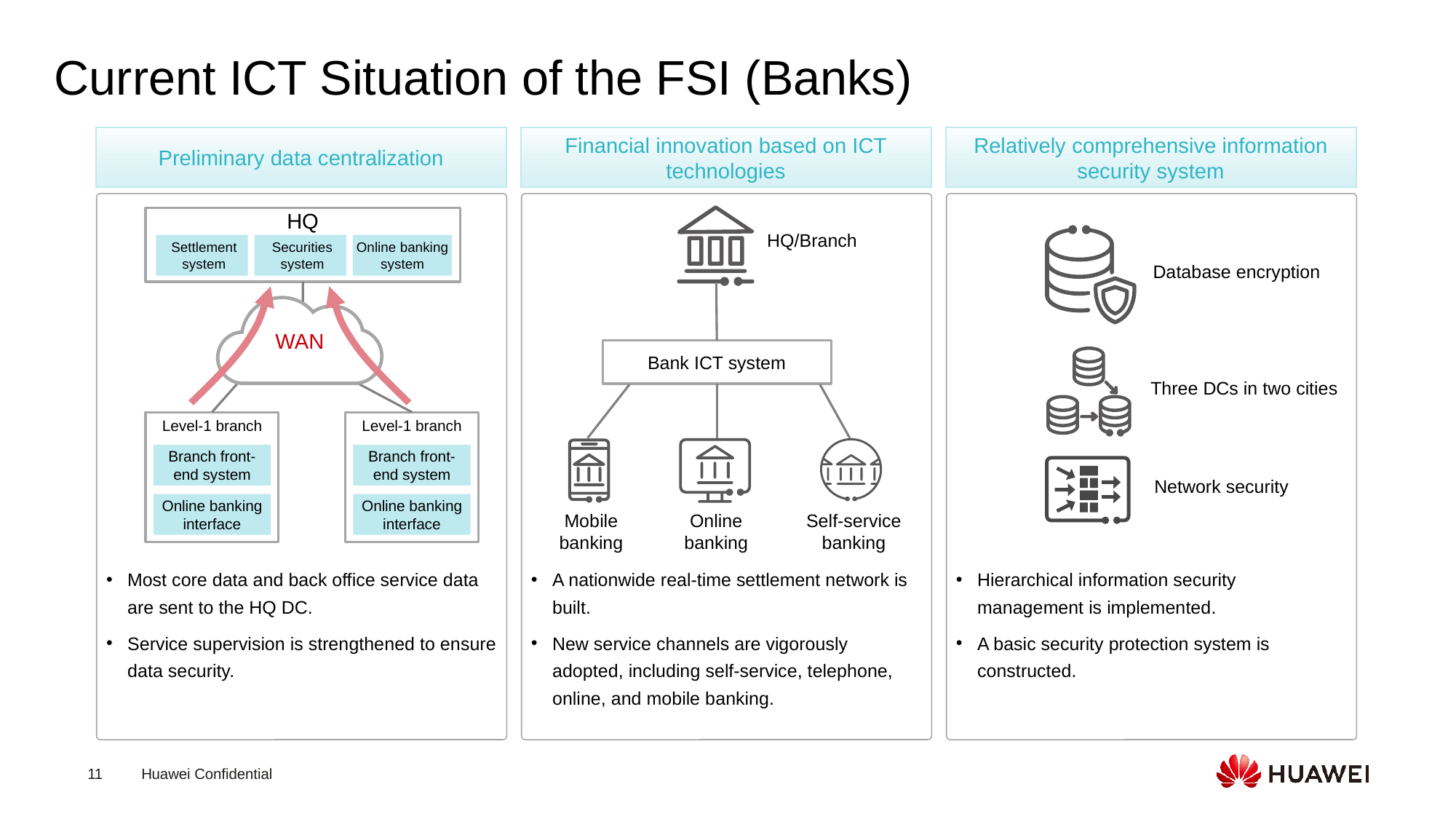

# Current ICT Situation of the FSI (Banks)
Preliminary data centralization
Financial innovation based on ICT technologies
Relatively comprehensive information security system

Most core data and back office service data are sent to the HQ DC.
Service supervision is strengthened to ensure data security.

A nationwide real-time settlement network is built.
New service channels are vigorously adopted, including self-service, telephone, online, and mobile banking.

Hierarchical information security management is implemented.
A basic security protection system is constructed.

HQ
HQ/Branch

Settlement system
Securities system
Online banking system
Database encryption

WAN
Bank ICT system

Three DCs in two cities
Level-1 branch
Level-1 branch

Branch front-end system
Branch front-end system

Network security
Online banking interface
Online banking interface
Mobile banking
Online banking
Self-service banking